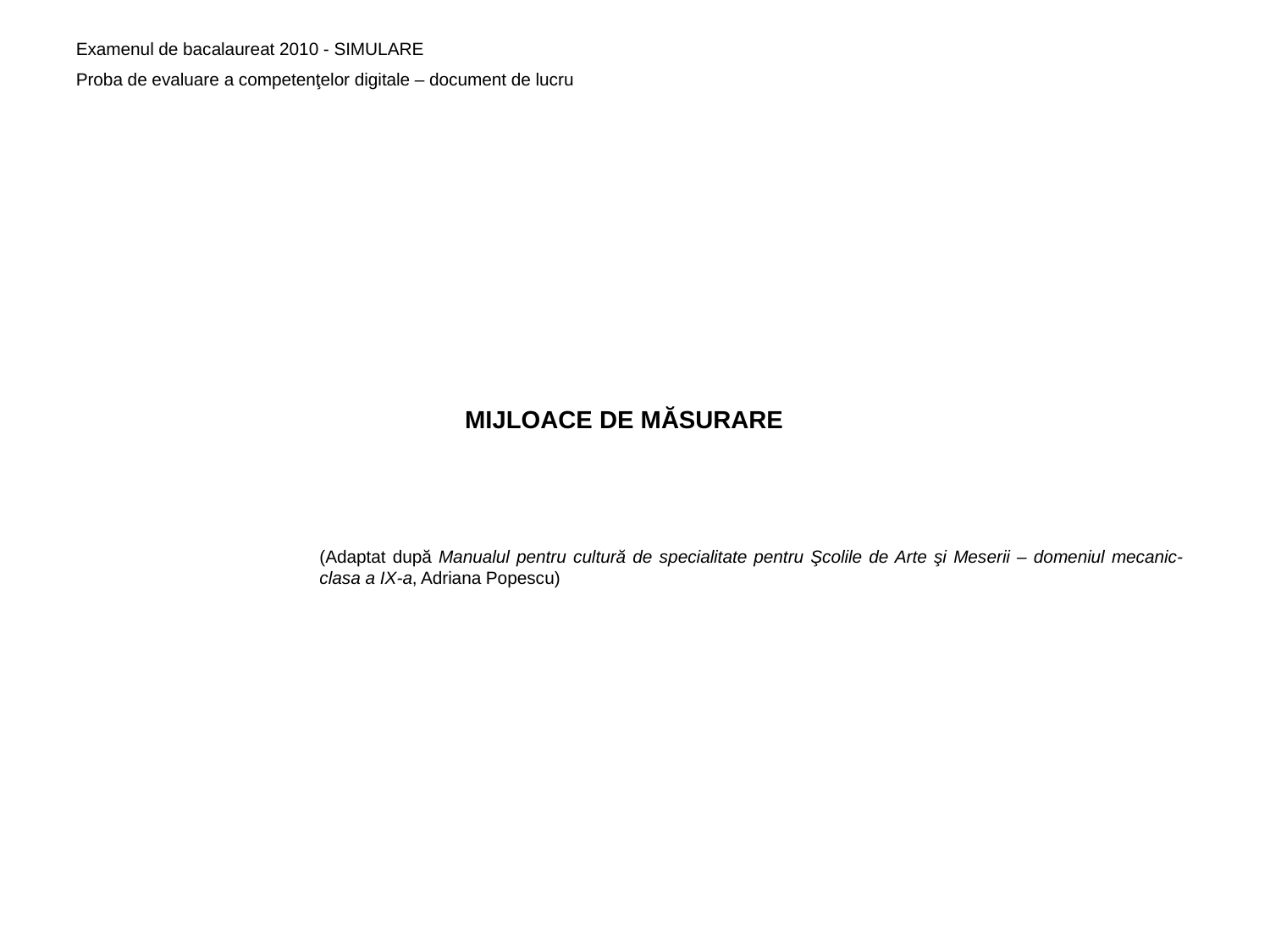

Examenul de bacalaureat 2010 - SIMULARE
Proba de evaluare a competenţelor digitale – document de lucru
# Mijloace de măsurare
(Adaptat după Manualul pentru cultură de specialitate pentru Şcolile de Arte şi Meserii – domeniul mecanic- clasa a IX-a, Adriana Popescu)